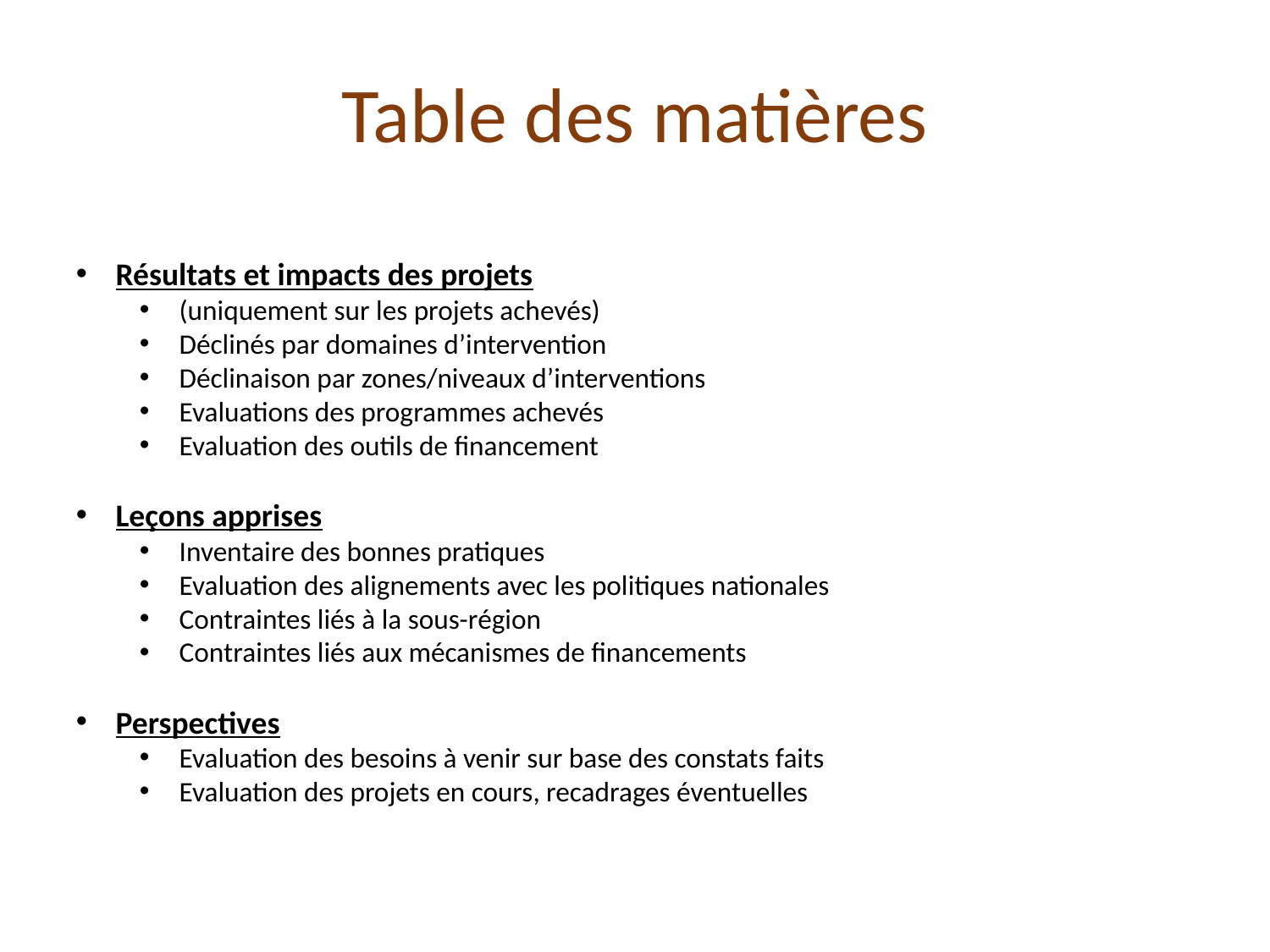

# Table des matières
Résultats et impacts des projets
(uniquement sur les projets achevés)
Déclinés par domaines d’intervention
Déclinaison par zones/niveaux d’interventions
Evaluations des programmes achevés
Evaluation des outils de financement

Leçons apprises
Inventaire des bonnes pratiques
Evaluation des alignements avec les politiques nationales
Contraintes liés à la sous-région
Contraintes liés aux mécanismes de financements

Perspectives
Evaluation des besoins à venir sur base des constats faits
Evaluation des projets en cours, recadrages éventuelles